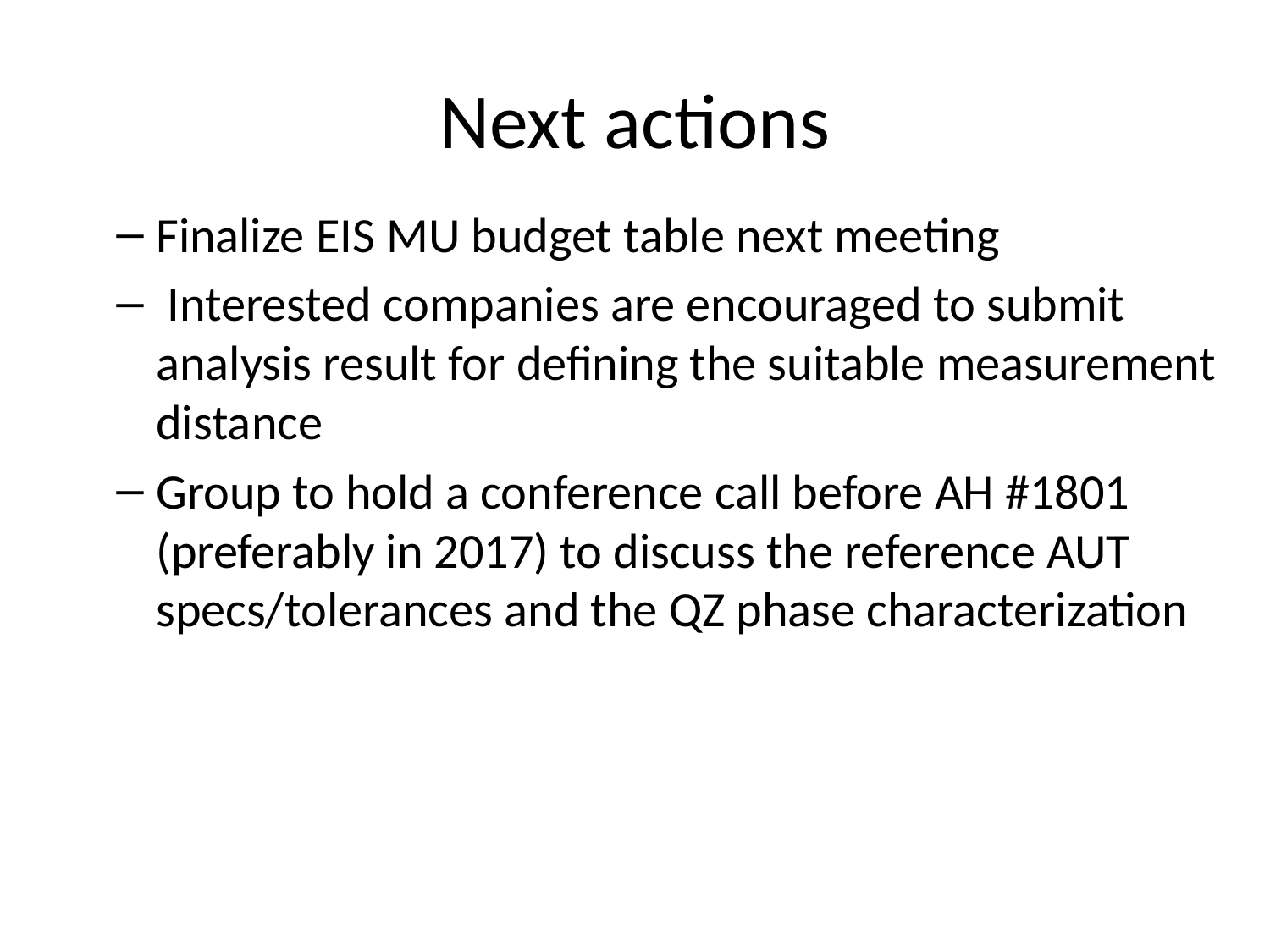

# Next actions
Finalize EIS MU budget table next meeting
 Interested companies are encouraged to submit analysis result for defining the suitable measurement distance
Group to hold a conference call before AH #1801 (preferably in 2017) to discuss the reference AUT specs/tolerances and the QZ phase characterization